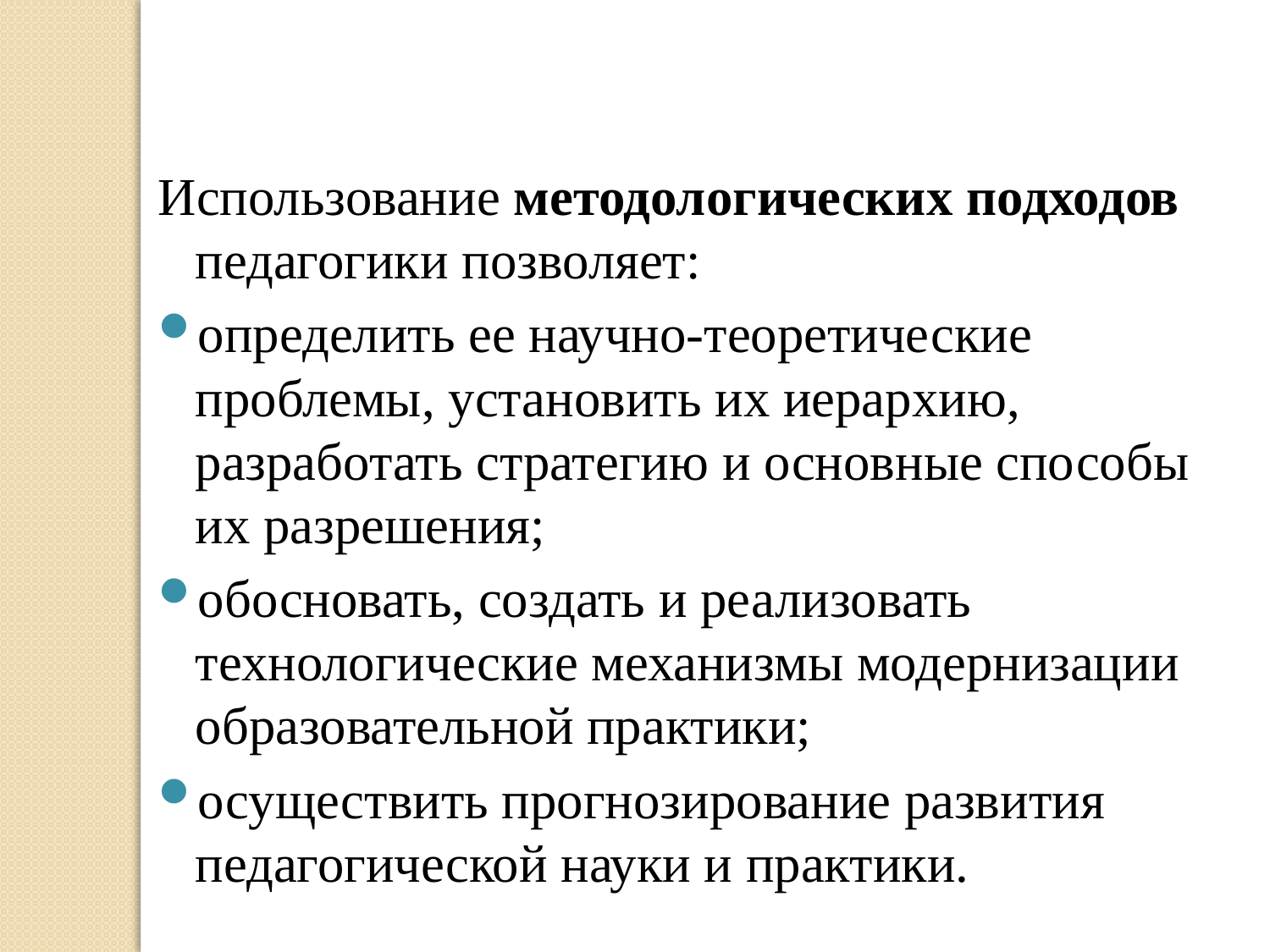

Использование методологических подходов педагогики позволяет:
определить ее научно-теоретические проблемы, установить их иерархию, разработать стратегию и основные способы их разрешения;
обосновать, создать и реализовать технологические механизмы модернизации образовательной практики;
осуществить прогнозирование развития педагогической науки и практики.